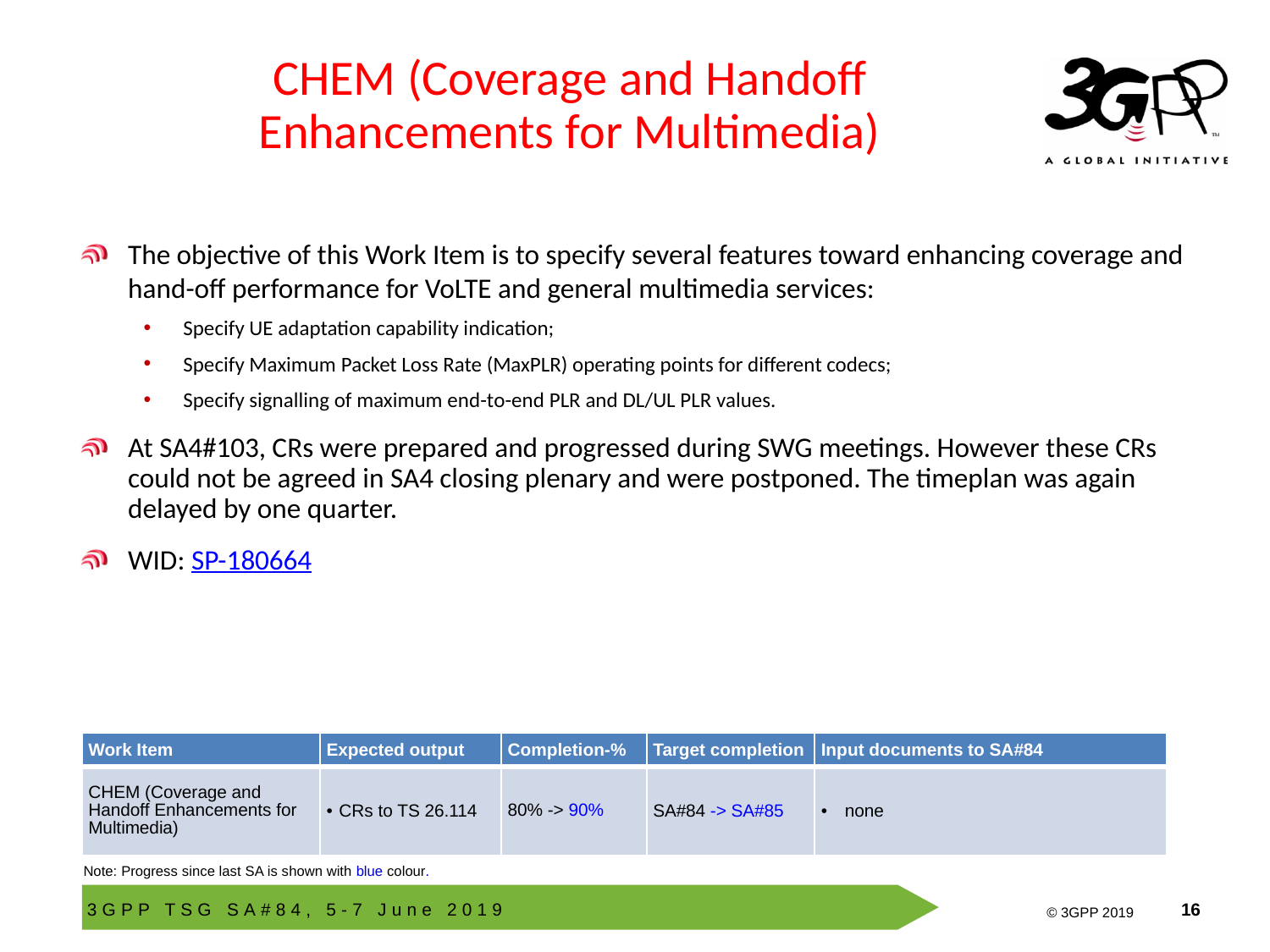

# CHEM (Coverage and Handoff Enhancements for Multimedia)
The objective of this Work Item is to specify several features toward enhancing coverage and hand-off performance for VoLTE and general multimedia services:
Specify UE adaptation capability indication;
Specify Maximum Packet Loss Rate (MaxPLR) operating points for different codecs;
Specify signalling of maximum end-to-end PLR and DL/UL PLR values.
At SA4#103, CRs were prepared and progressed during SWG meetings. However these CRs could not be agreed in SA4 closing plenary and were postponed. The timeplan was again delayed by one quarter.
WID: SP-180664

| Work Item | Expected output | Completion-% | Target completion | Input documents to SA#84 |
| --- | --- | --- | --- | --- |
| CHEM (Coverage and Handoff Enhancements for Multimedia) | CRs to TS 26.114 | 80% -> 90% | SA#84 -> SA#85 | none |
Note: Progress since last SA is shown with blue colour.